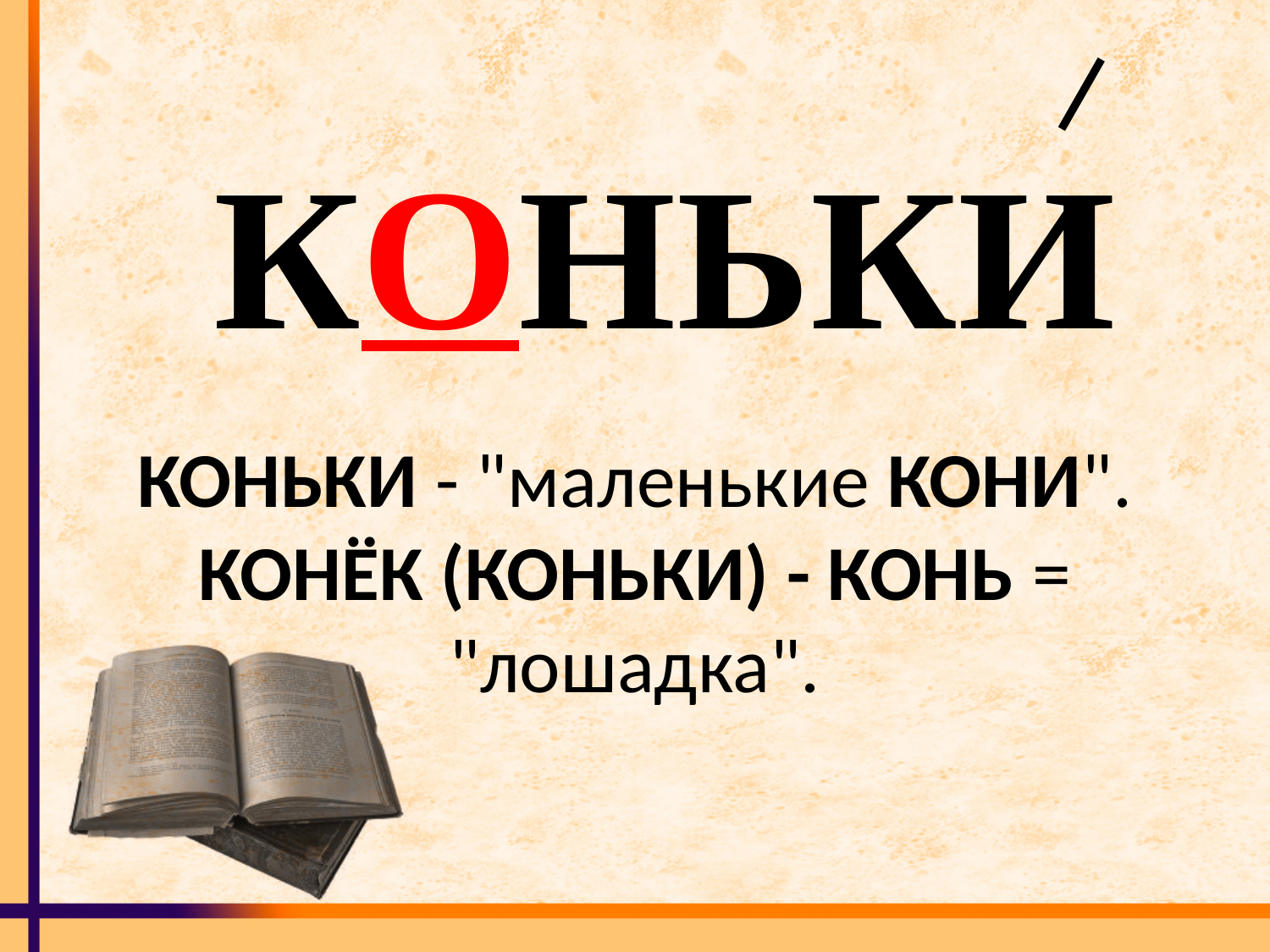

КОНЬКИ
# КОНЬКИ - "маленькие КОНИ". КОНЁК (КОНЬКИ) - КОНЬ = "лошадка".